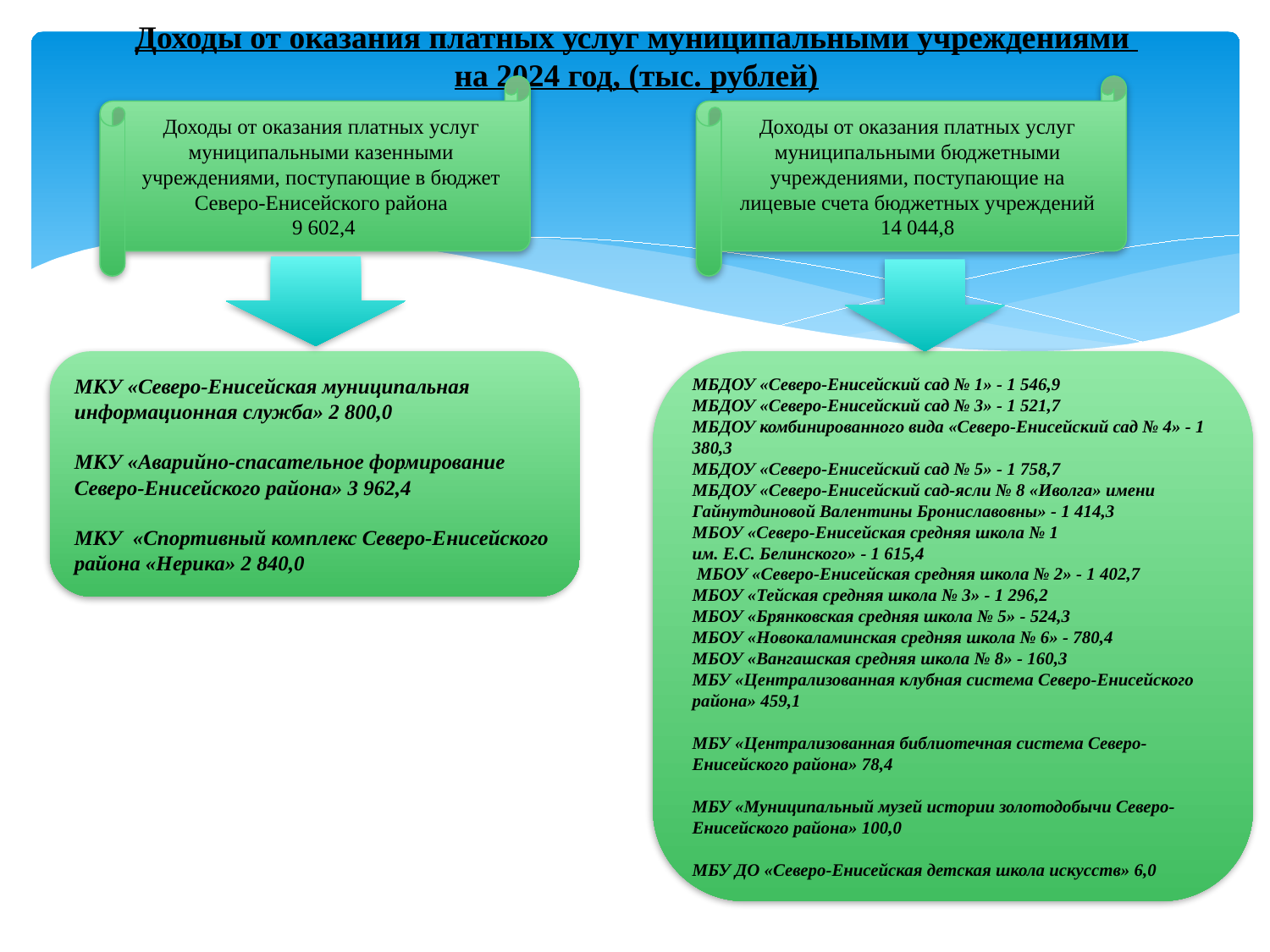

# Доходы от оказания платных услуг муниципальными учреждениями на 2024 год, (тыс. рублей)
Доходы от оказания платных услуг муниципальными казенными учреждениями, поступающие в бюджет Северо-Енисейского района
 9 602,4
Доходы от оказания платных услуг муниципальными бюджетными учреждениями, поступающие на лицевые счета бюджетных учреждений
14 044,8

МКУ «Северо-Енисейская муниципальная информационная служба» 2 800,0

МКУ «Аварийно-спасательное формирование Северо-Енисейского района» 3 962,4

МКУ  «Спортивный комплекс Северо-Енисейского района «Нерика» 2 840,0
МБДОУ «Северо-Енисейский сад № 1» - 1 546,9
МБДОУ «Северо-Енисейский сад № 3» - 1 521,7
МБДОУ комбинированного вида «Северо-Енисейский сад № 4» - 1 380,3
МБДОУ «Северо-Енисейский сад № 5» - 1 758,7
МБДОУ «Северо-Енисейский сад-ясли № 8 «Иволга» имени Гайнутдиновой Валентины Брониславовны» - 1 414,3
МБОУ «Северо-Енисейская средняя школа № 1
им. Е.С. Белинского» - 1 615,4
 МБОУ «Северо-Енисейская средняя школа № 2» - 1 402,7
МБОУ «Тейская средняя школа № 3» - 1 296,2
МБОУ «Брянковская средняя школа № 5» - 524,3
МБОУ «Новокаламинская средняя школа № 6» - 780,4
МБОУ «Вангашская средняя школа № 8» - 160,3
МБУ «Централизованная клубная система Северо-Енисейского района» 459,1

МБУ «Централизованная библиотечная система Северо-Енисейского района» 78,4

МБУ «Муниципальный музей истории золотодобычи Северо-Енисейского района» 100,0

МБУ ДО «Северо-Енисейская детская школа искусств» 6,0

[unsupported chart]